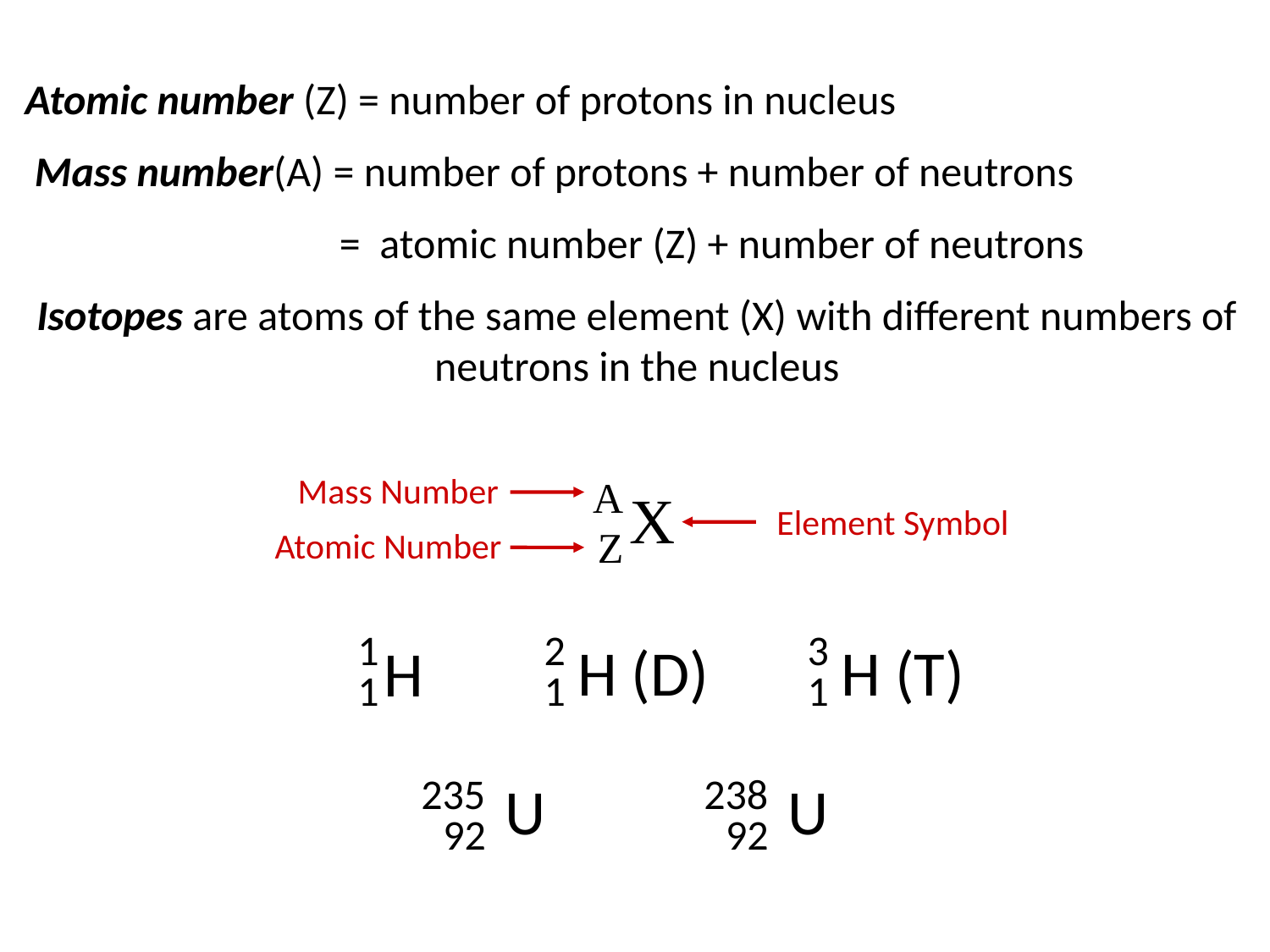

Atomic number (Z) = number of protons in nucleus
 Mass number(A) = number of protons + number of neutrons
                                 =  atomic number (Z) + number of neutrons
Isotopes are atoms of the same element (X) with different numbers of neutrons in the nucleus
Mass Number

A
X
Z
Element Symbol

Atomic Number

1
H
1
2
H (D)
1
3
H (T)
1
235
U
92
238
U
92